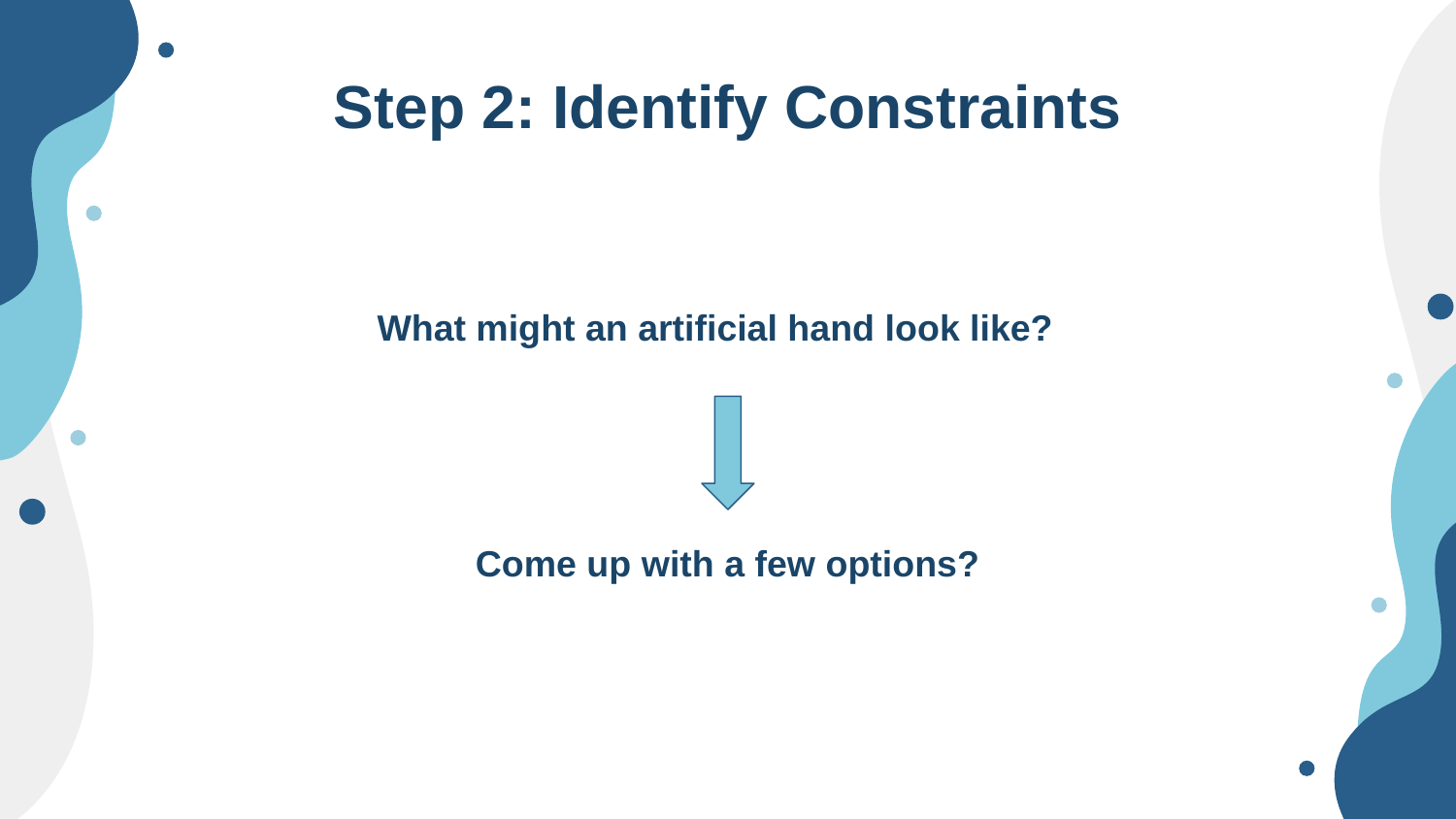

# Step 2: Identify Constraints
What might an artificial hand look like?

Come up with a few options?